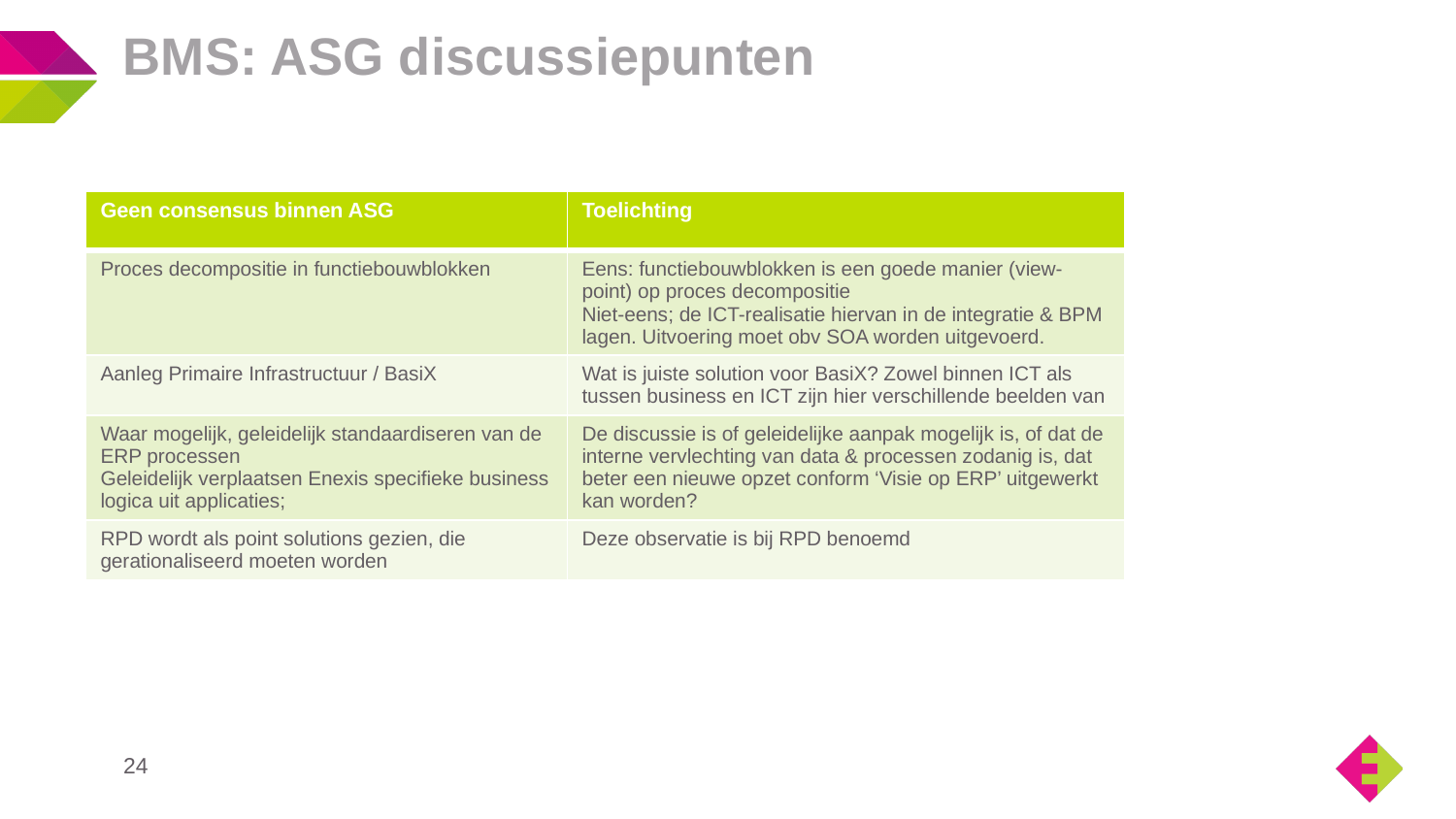

# BMS: ASG discussiepunten
| Geen consensus binnen ASG | Toelichting |
| --- | --- |
| Proces decompositie in functiebouwblokken | Eens: functiebouwblokken is een goede manier (view-point) op proces decompositie Niet-eens; de ICT-realisatie hiervan in de integratie & BPM lagen. Uitvoering moet obv SOA worden uitgevoerd. |
| Aanleg Primaire Infrastructuur / BasiX | Wat is juiste solution voor BasiX? Zowel binnen ICT als tussen business en ICT zijn hier verschillende beelden van |
| Waar mogelijk, geleidelijk standaardiseren van de ERP processen Geleidelijk verplaatsen Enexis specifieke business logica uit applicaties; | De discussie is of geleidelijke aanpak mogelijk is, of dat de interne vervlechting van data & processen zodanig is, dat beter een nieuwe opzet conform ‘Visie op ERP’ uitgewerkt kan worden? |
| RPD wordt als point solutions gezien, die gerationaliseerd moeten worden | Deze observatie is bij RPD benoemd |